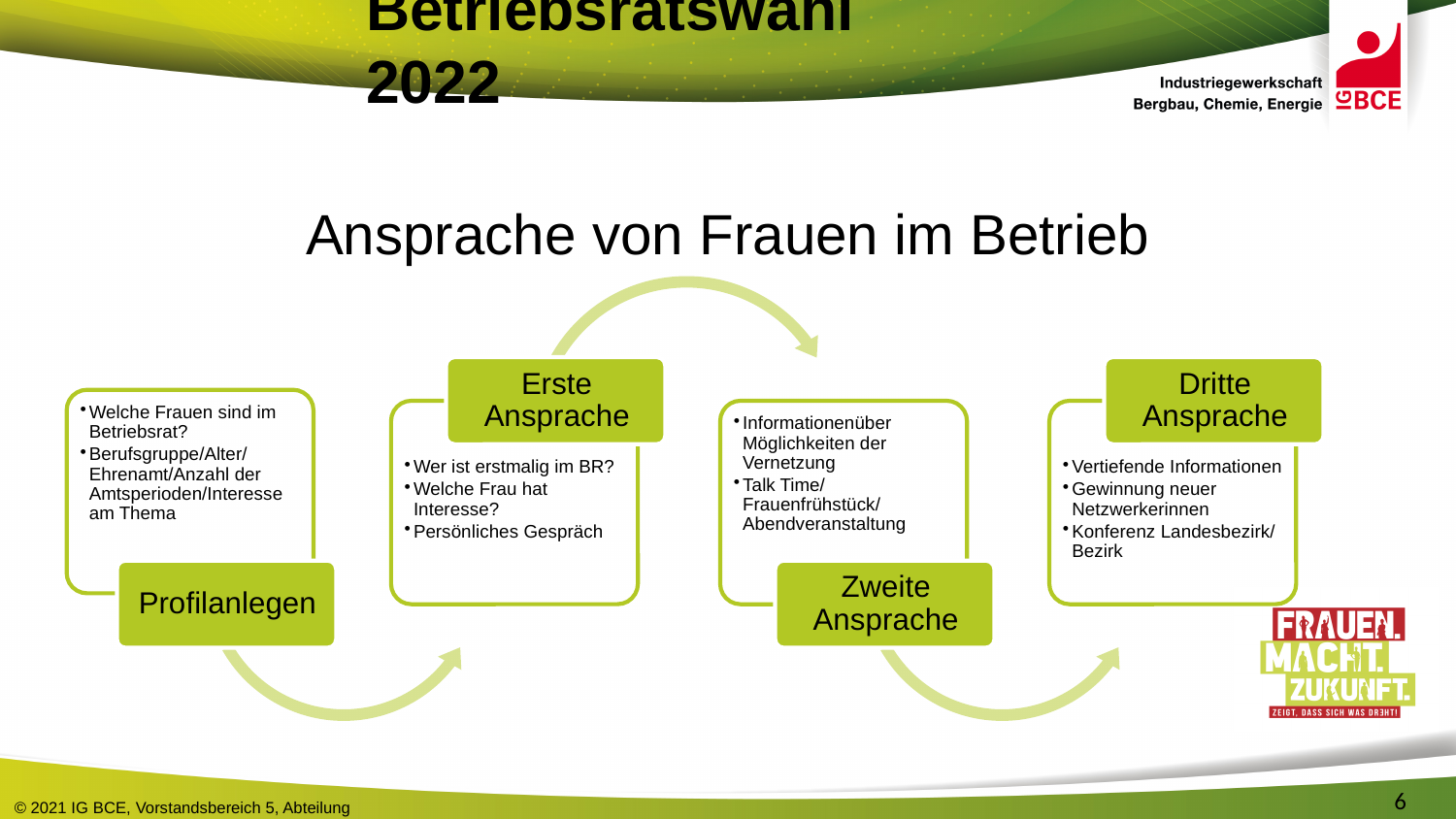

# Betriebsratswahl 2022
Ansprache von Frauen im Betrieb
Welche Frauen sind im Betriebsrat?
Berufsgruppe/Alter/ Ehrenamt/Anzahl der Amtsperioden/Interesse am Thema
Profilanlegen
Wer ist erstmalig im BR?
Welche Frau hat Interesse?
Persönliches Gespräch
Erste Ansprache
Informationenüber Möglichkeiten der Vernetzung
Talk Time/ Frauenfrühstück/ Abendveranstaltung
Zweite Ansprache
Vertiefende Informationen
Gewinnung neuer Netzwerkerinnen
Konferenz Landesbezirk/ Bezirk
Dritte Ansprache
6